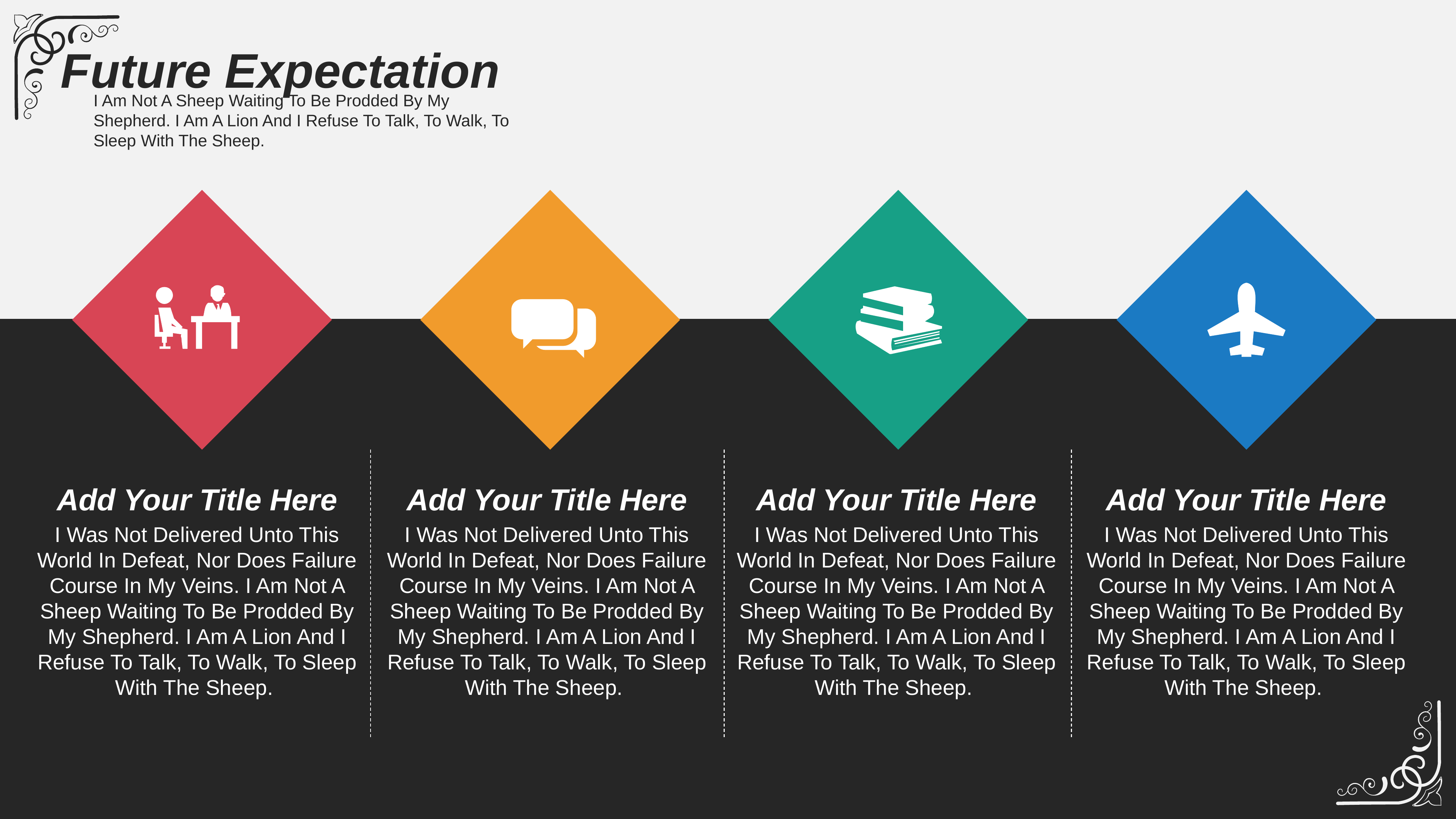

Future Expectation
I Am Not A Sheep Waiting To Be Prodded By My Shepherd. I Am A Lion And I Refuse To Talk, To Walk, To Sleep With The Sheep.

Add Your Title Here
Add Your Title Here
Add Your Title Here
Add Your Title Here
I Was Not Delivered Unto This World In Defeat, Nor Does Failure Course In My Veins. I Am Not A Sheep Waiting To Be Prodded By My Shepherd. I Am A Lion And I Refuse To Talk, To Walk, To Sleep With The Sheep.
I Was Not Delivered Unto This World In Defeat, Nor Does Failure Course In My Veins. I Am Not A Sheep Waiting To Be Prodded By My Shepherd. I Am A Lion And I Refuse To Talk, To Walk, To Sleep With The Sheep.
I Was Not Delivered Unto This World In Defeat, Nor Does Failure Course In My Veins. I Am Not A Sheep Waiting To Be Prodded By My Shepherd. I Am A Lion And I Refuse To Talk, To Walk, To Sleep With The Sheep.
I Was Not Delivered Unto This World In Defeat, Nor Does Failure Course In My Veins. I Am Not A Sheep Waiting To Be Prodded By My Shepherd. I Am A Lion And I Refuse To Talk, To Walk, To Sleep With The Sheep.